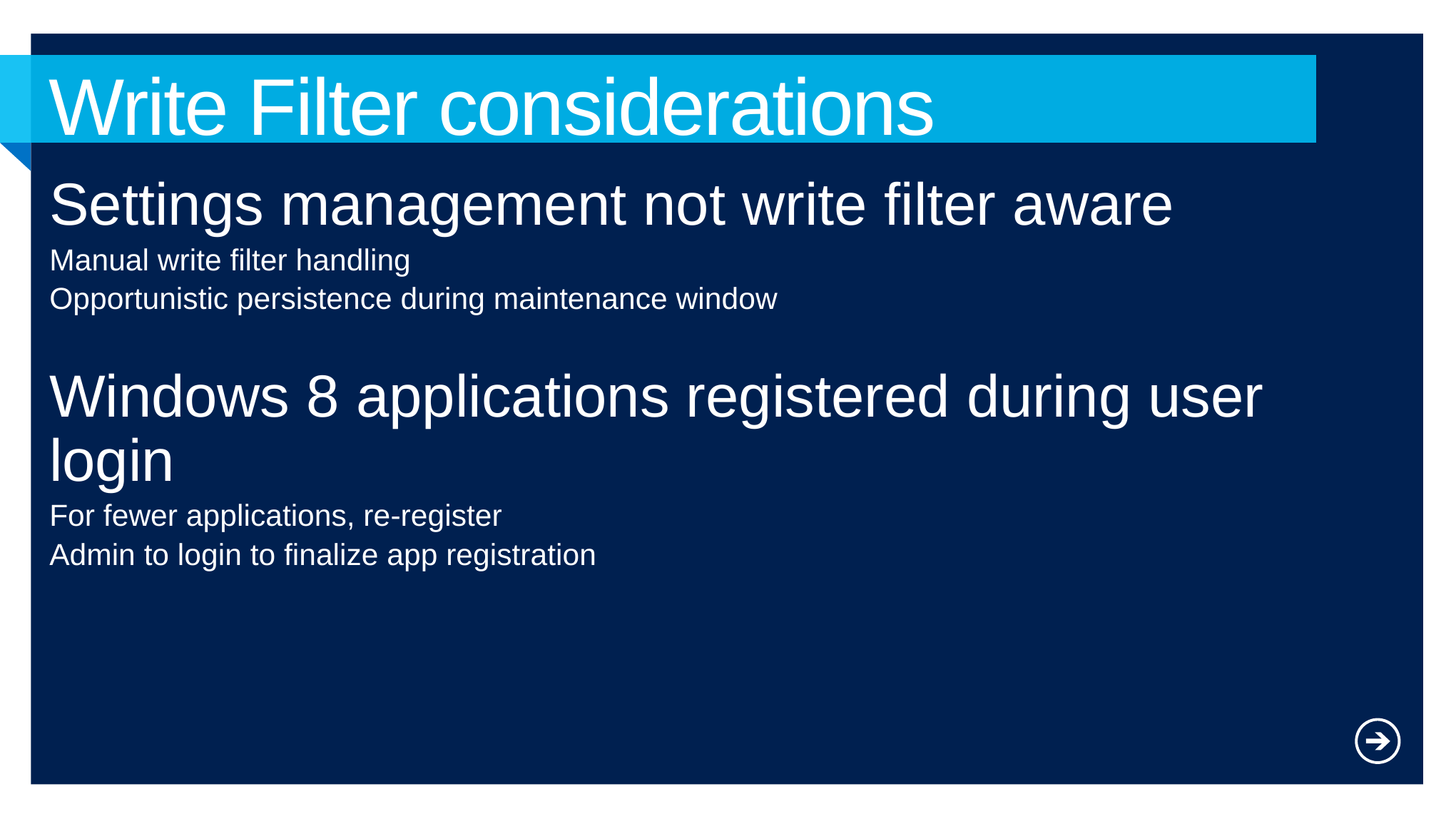

# Write Filter considerations
Settings management not write filter aware
Manual write filter handling
Opportunistic persistence during maintenance window

Windows 8 applications registered during user login
For fewer applications, re-register
Admin to login to finalize app registration